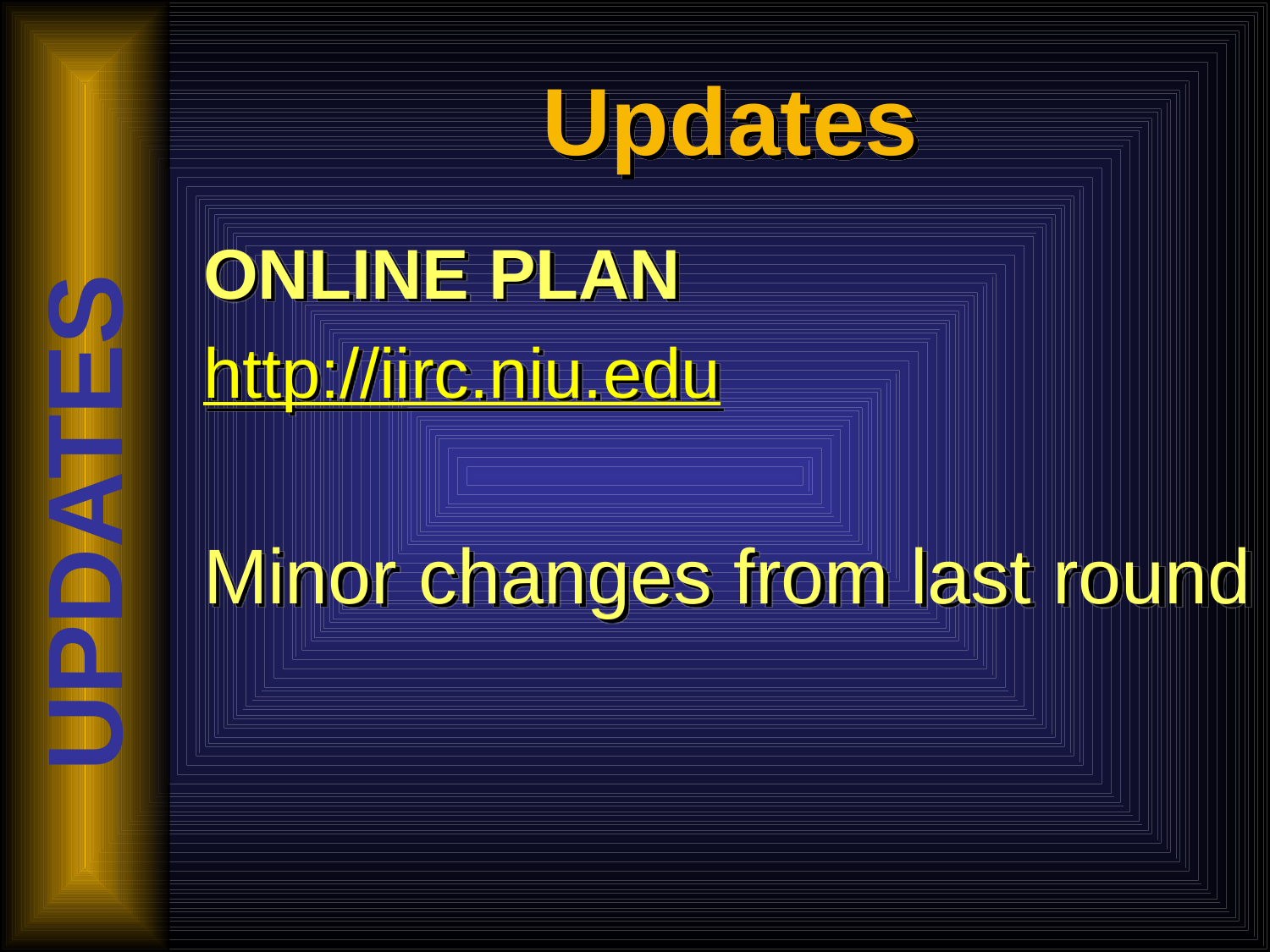

# Updates
ONLINE PLAN
http://iirc.niu.edu

Minor changes from last round

UPDATES